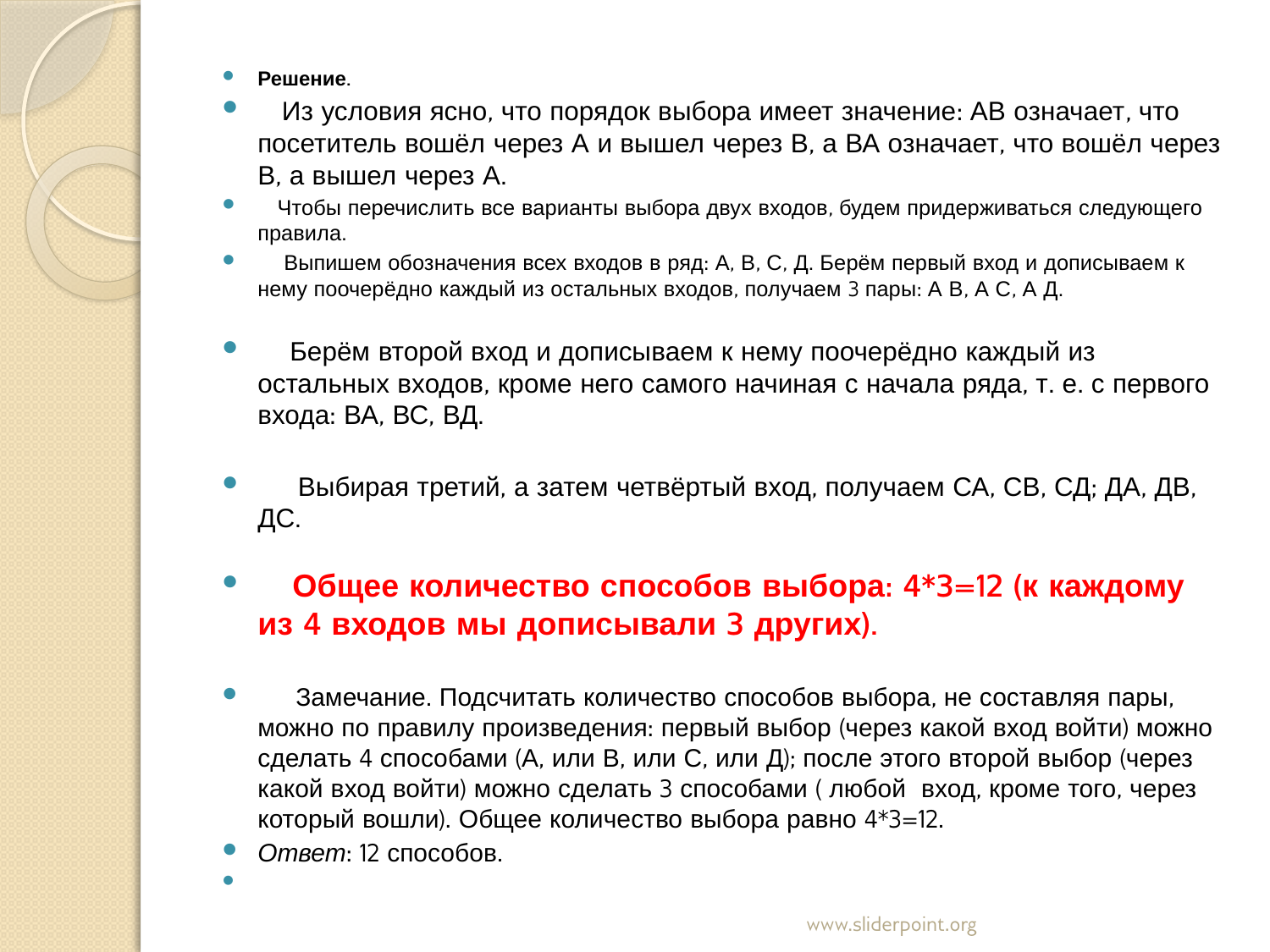

Решение.
   Из условия ясно, что порядок выбора имеет значение: АВ означает, что посетитель вошёл через А и вышел через В, а ВА означает, что вошёл через В, а вышел через А.
   Чтобы перечислить все варианты выбора двух входов, будем придерживаться следующего правила.
    Выпишем обозначения всех входов в ряд: А, В, С, Д. Берём первый вход и дописываем к нему поочерёдно каждый из остальных входов, получаем 3 пары: А В, А С, А Д.

    Берём второй вход и дописываем к нему поочерёдно каждый из остальных входов, кроме него самого начиная с начала ряда, т. е. с первого входа: ВА, ВС, ВД.

     Выбирая третий, а затем четвёртый вход, получаем СА, СВ, СД; ДА, ДВ, ДС.

    Общее количество способов выбора: 4*3=12 (к каждому из 4 входов мы дописывали 3 других).

     Замечание. Подсчитать количество способов выбора, не составляя пары, можно по правилу произведения: первый выбор (через какой вход войти) можно сделать 4 способами (А, или В, или С, или Д); после этого второй выбор (через какой вход войти) можно сделать 3 способами ( любой  вход, кроме того, через который вошли). Общее количество выбора равно 4*3=12.
Ответ: 12 способов.

www.sliderpoint.org